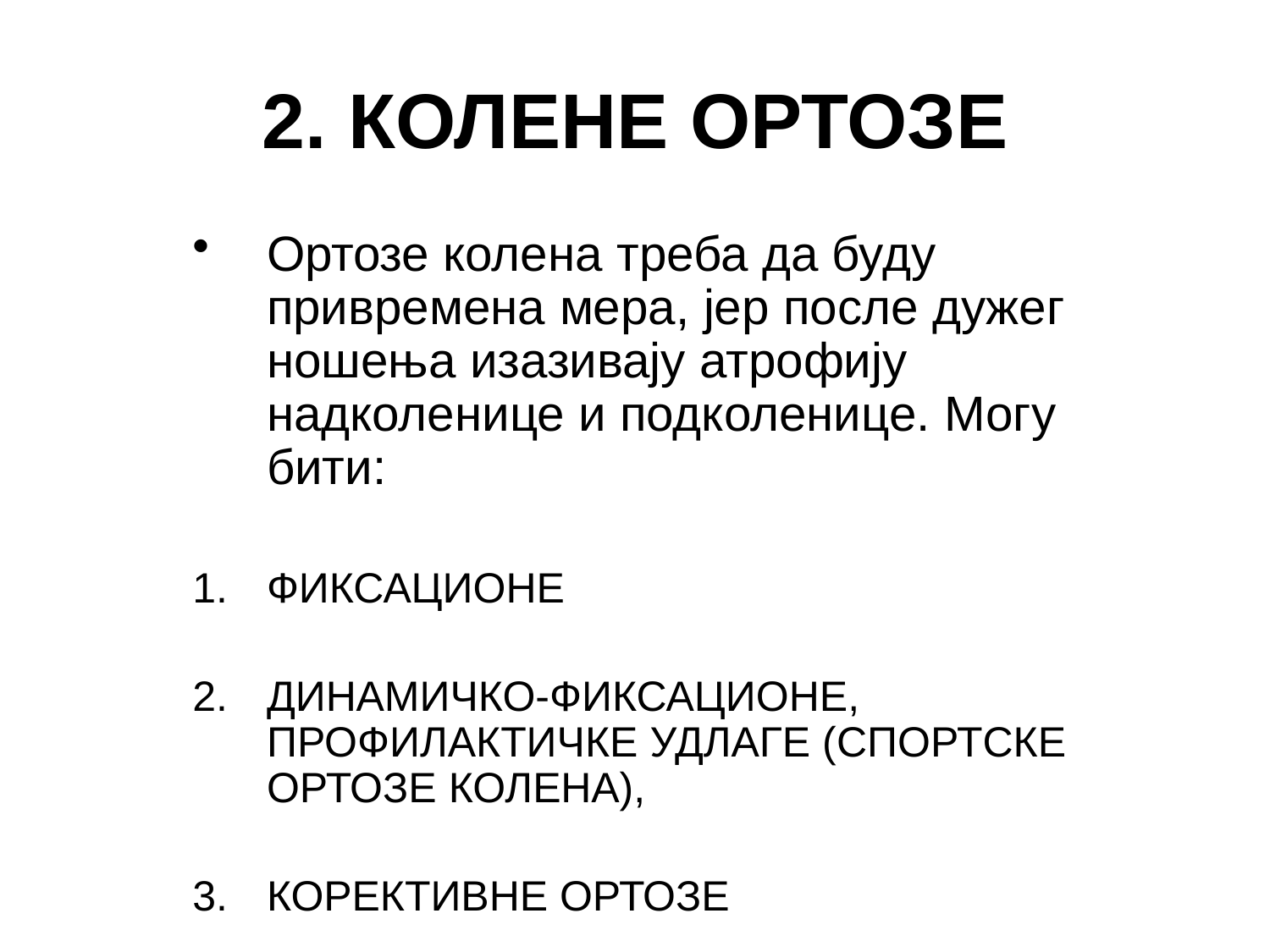

# 2. КОЛЕНЕ ОРТОЗЕ
Ортозе колена треба да буду привремена мера, јер после дужег ношења изазивају атрофију надколенице и подколенице. Могу бити:

ФИКСАЦИОНЕ

ДИНАМИЧКО-ФИКСАЦИОНЕ, 	ПРОФИЛАКТИЧКЕ УДЛАГЕ (СПОРТСКЕ ОРТОЗЕ КОЛЕНА),

КОРЕКТИВНЕ ОРТОЗЕ